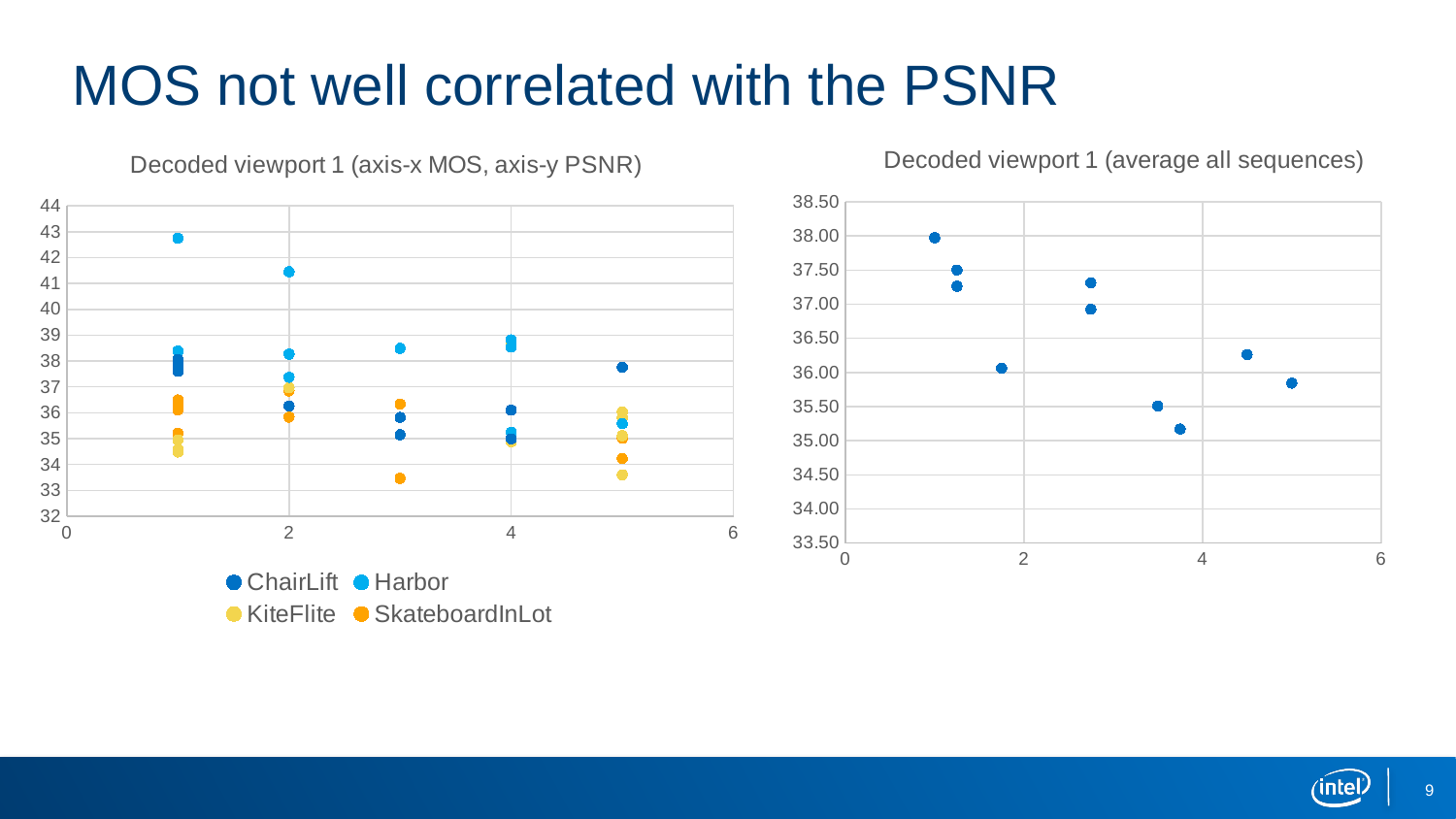

# MOS not well correlated with the PSNR

### Chart: Decoded viewport 1 (axis-x MOS, axis-y PSNR)

| Category | ChairLift | Harbor | KiteFlite | SkateboardInLot |
|---|---|---|---|---|

### Chart: Decoded viewport 1 (average all sequences)

| Category |  |
|---|---|
9